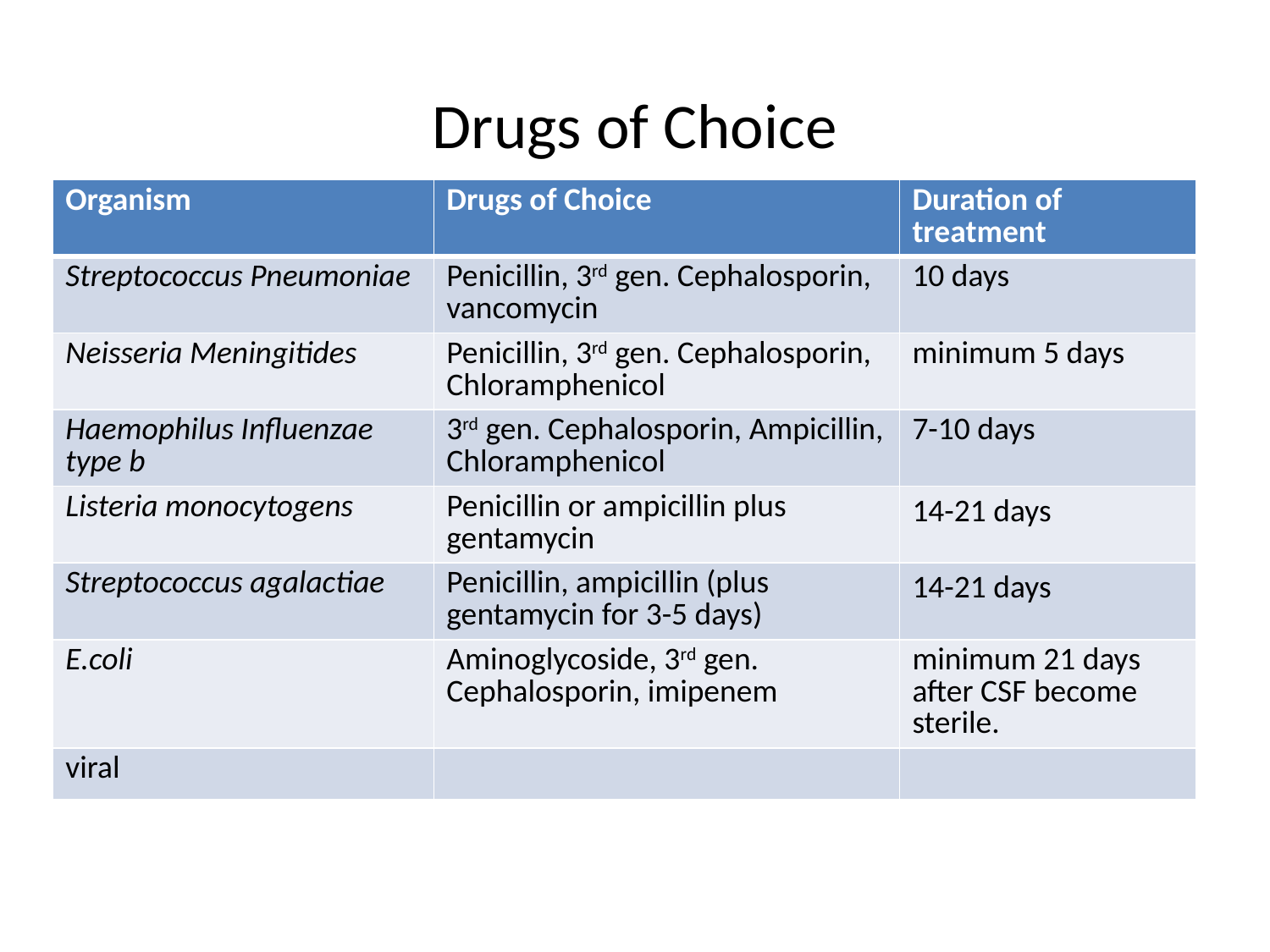

# Drugs of Choice
| Organism | Drugs of Choice | Duration of treatment |
| --- | --- | --- |
| Streptococcus Pneumoniae | Penicillin, 3rd gen. Cephalosporin, vancomycin | 10 days |
| Neisseria Meningitides | Penicillin, 3rd gen. Cephalosporin, Chloramphenicol | minimum 5 days |
| Haemophilus Influenzae type b | 3rd gen. Cephalosporin, Ampicillin, Chloramphenicol | 7-10 days |
| Listeria monocytogens | Penicillin or ampicillin plus gentamycin | 14-21 days |
| Streptococcus agalactiae | Penicillin, ampicillin (plus gentamycin for 3-5 days) | 14-21 days |
| E.coli | Aminoglycoside, 3rd gen. Cephalosporin, imipenem | minimum 21 days after CSF become sterile. |
| viral |  |  |